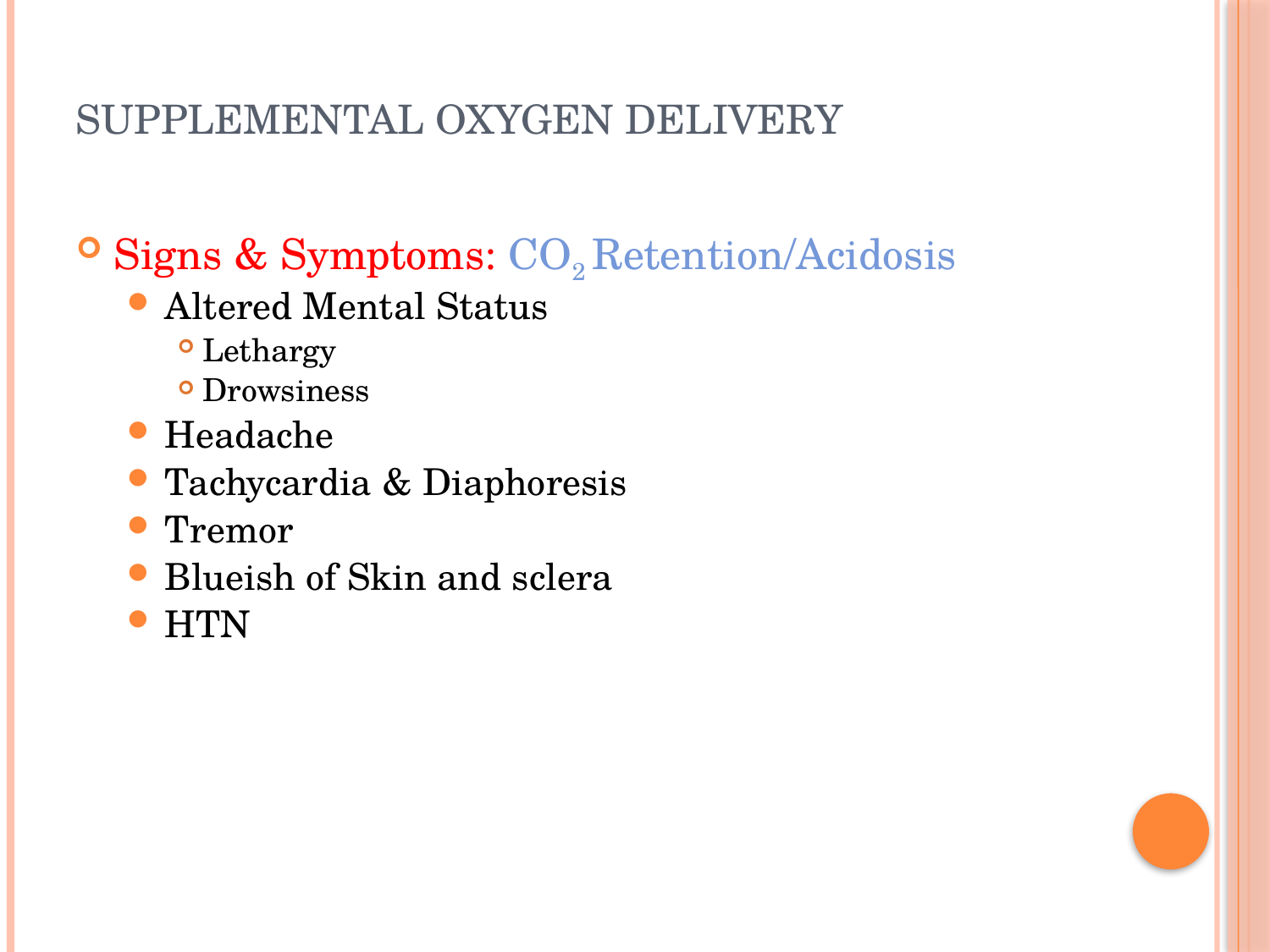

# Supplemental Oxygen Delivery
Signs & Symptoms: CO2 Retention/Acidosis
Altered Mental Status
Lethargy
Drowsiness
Headache
Tachycardia & Diaphoresis
Tremor
Blueish of Skin and sclera
HTN